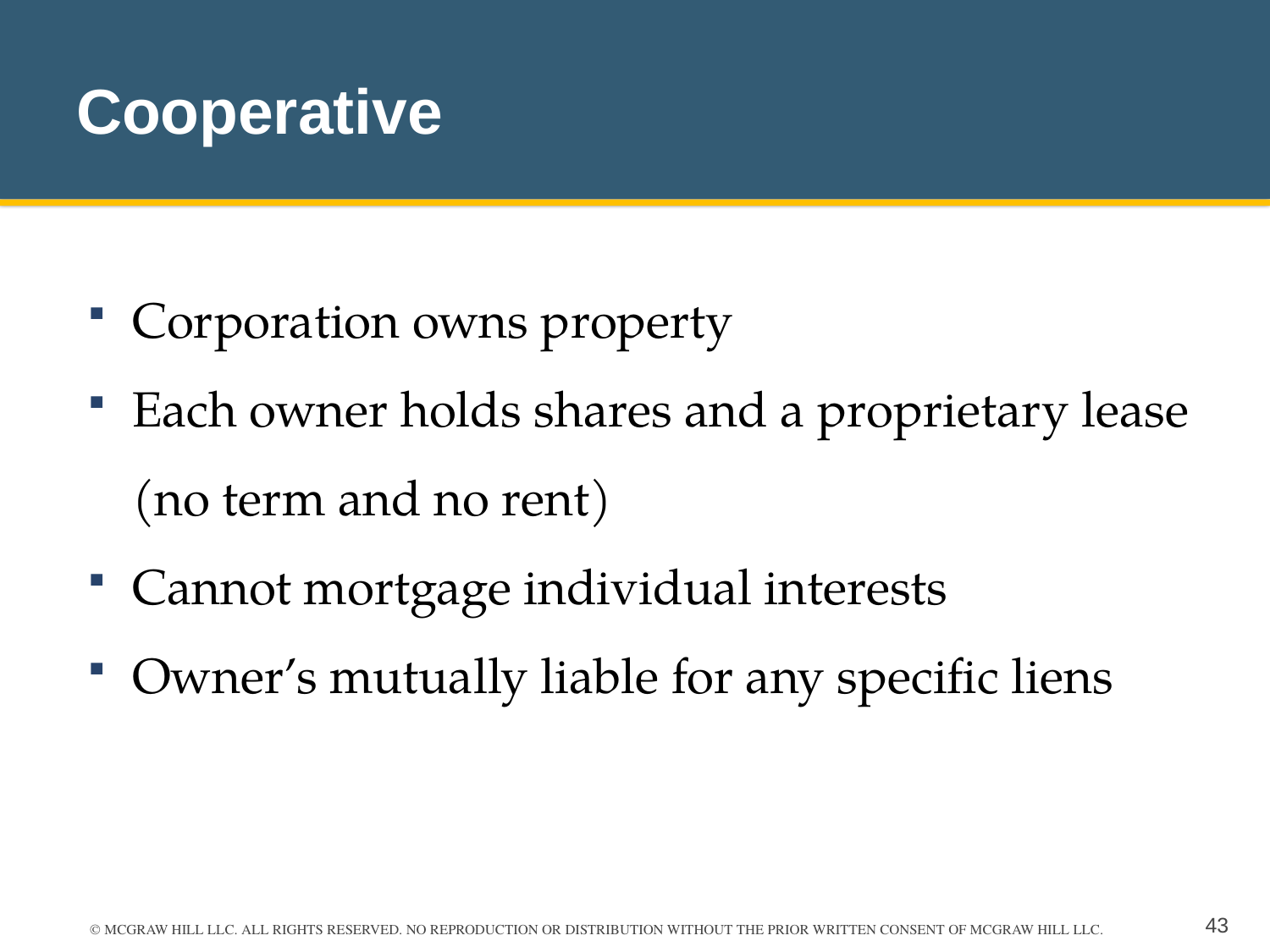

# Cooperative
Corporation owns property
Each owner holds shares and a proprietary lease (no term and no rent)
Cannot mortgage individual interests
Owner’s mutually liable for any specific liens
© MCGRAW HILL LLC. ALL RIGHTS RESERVED. NO REPRODUCTION OR DISTRIBUTION WITHOUT THE PRIOR WRITTEN CONSENT OF MCGRAW HILL LLC.
43